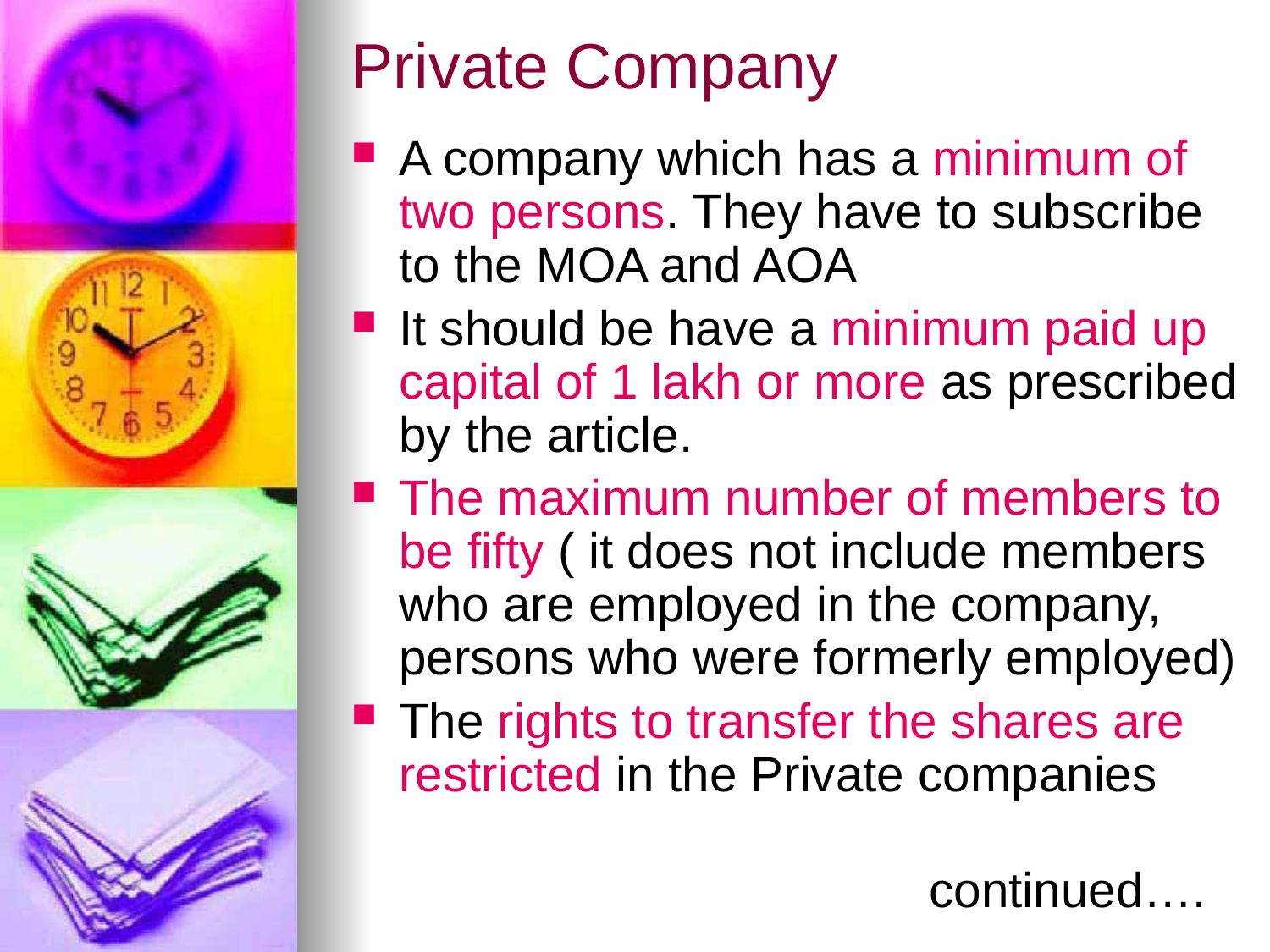

# Private Company
A company which has a minimum of two persons. They have to subscribe to the MOA and AOA
It should be have a minimum paid up capital of 1 lakh or more as prescribed by the article.
The maximum number of members to be fifty ( it does not include members who are employed in the company, persons who were formerly employed)
The rights to transfer the shares are restricted in the Private companies
                                          continued….